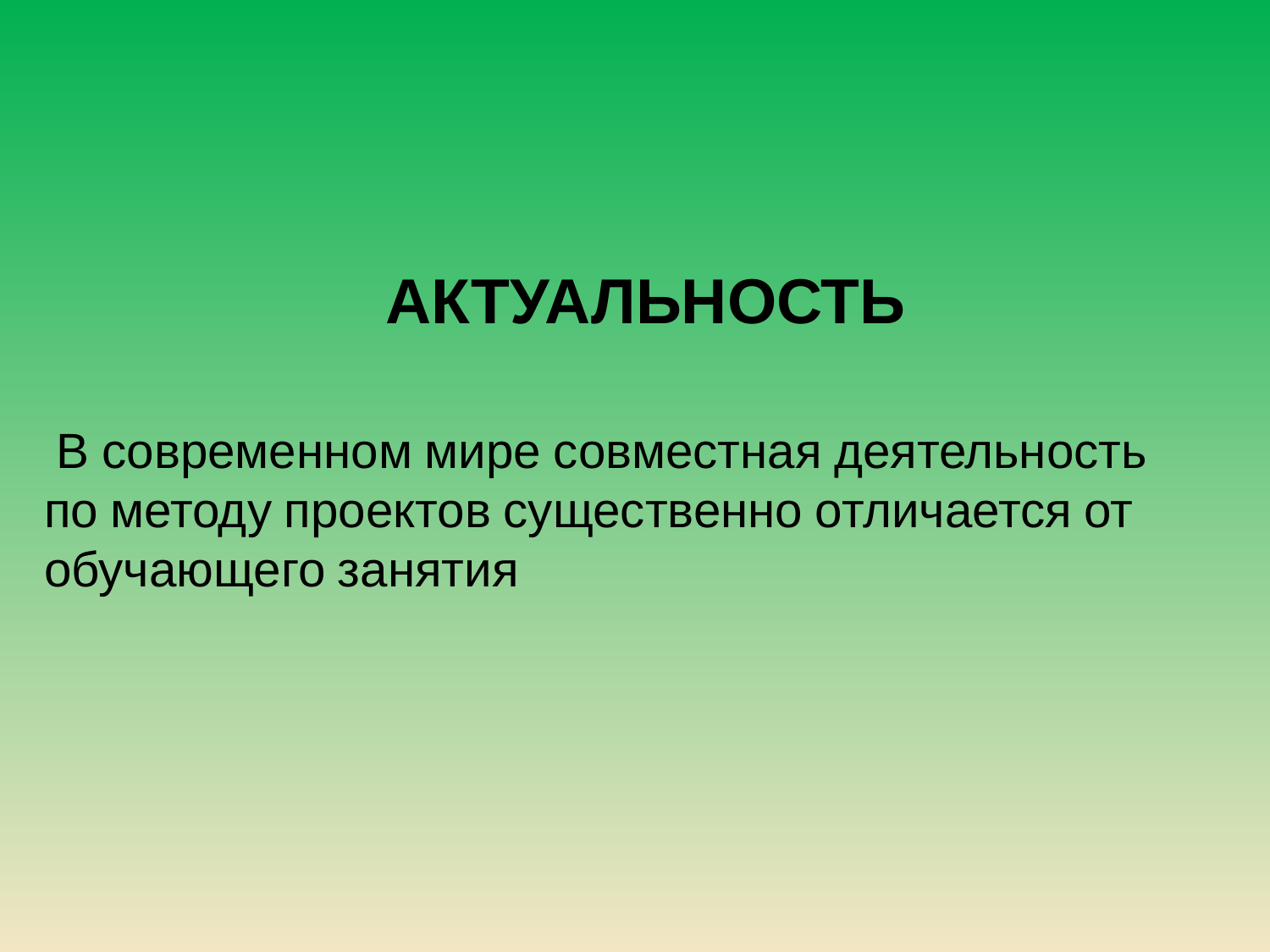

# Актуальность
 В современном мире совместная деятельность по методу проектов существенно отличается от обучающего занятия